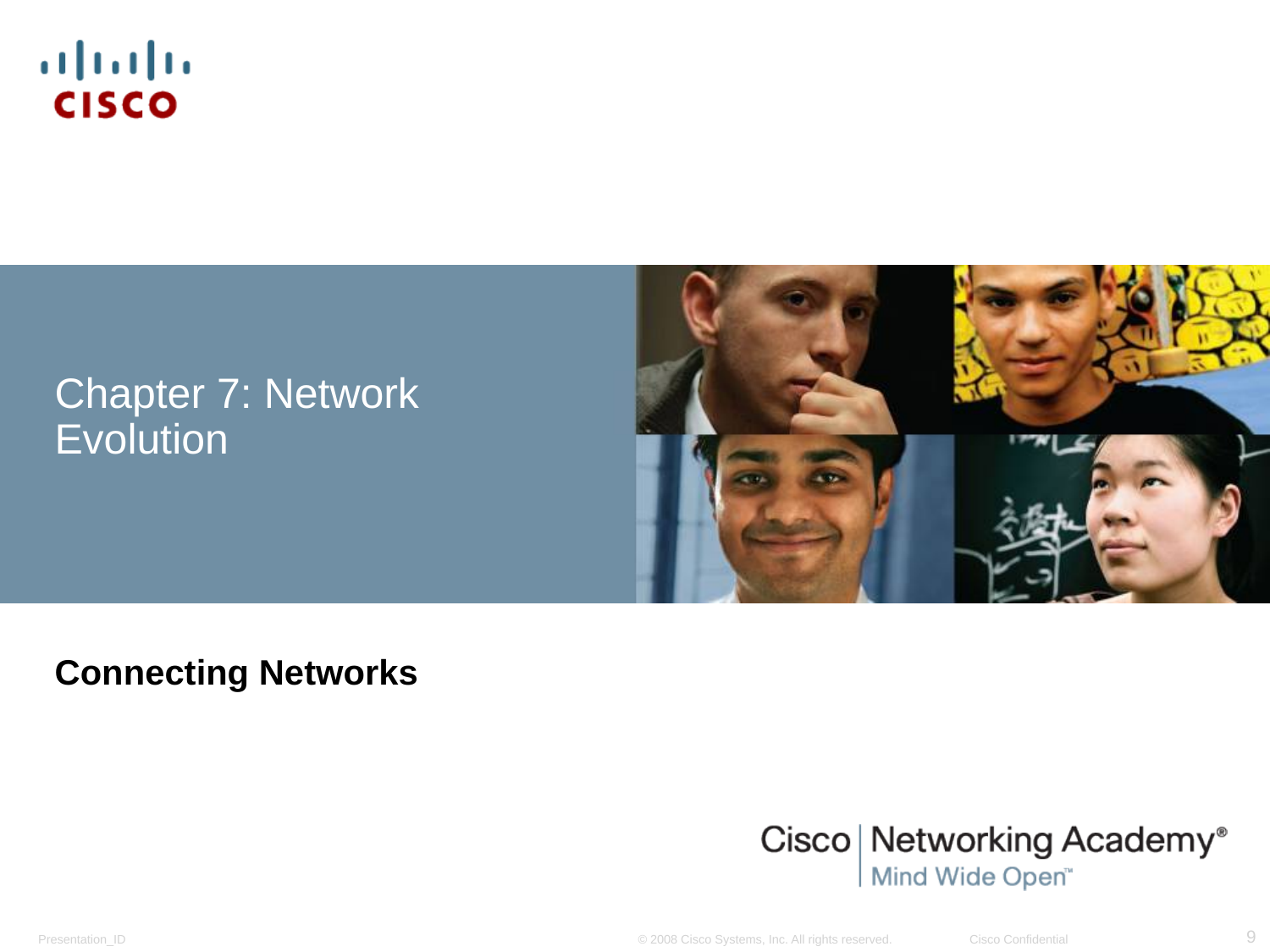

# Chapter 7: Network Evolution
Connecting Networks